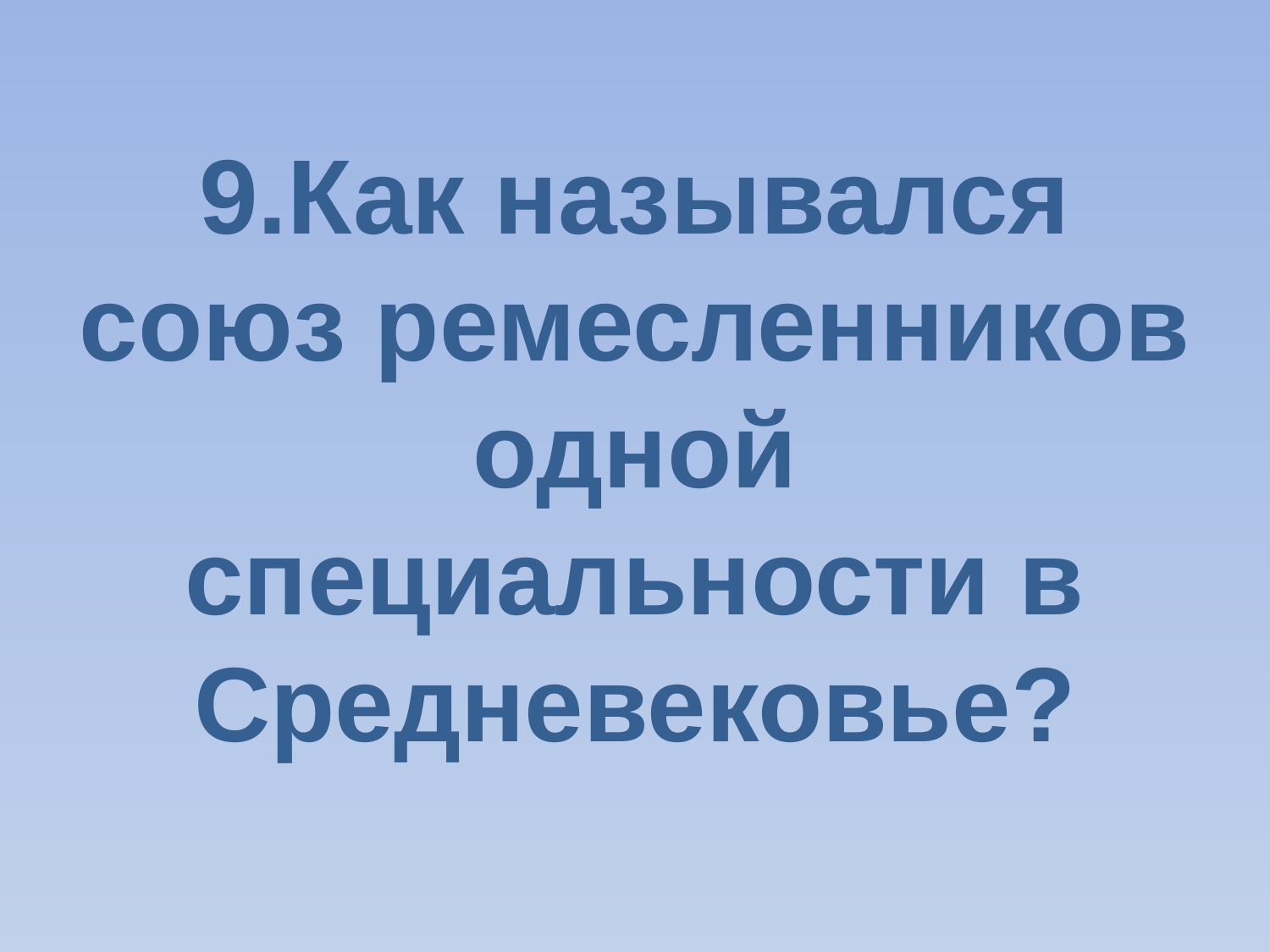

# 9.Как назывался союз ремесленников одной специальности в Средневековье?